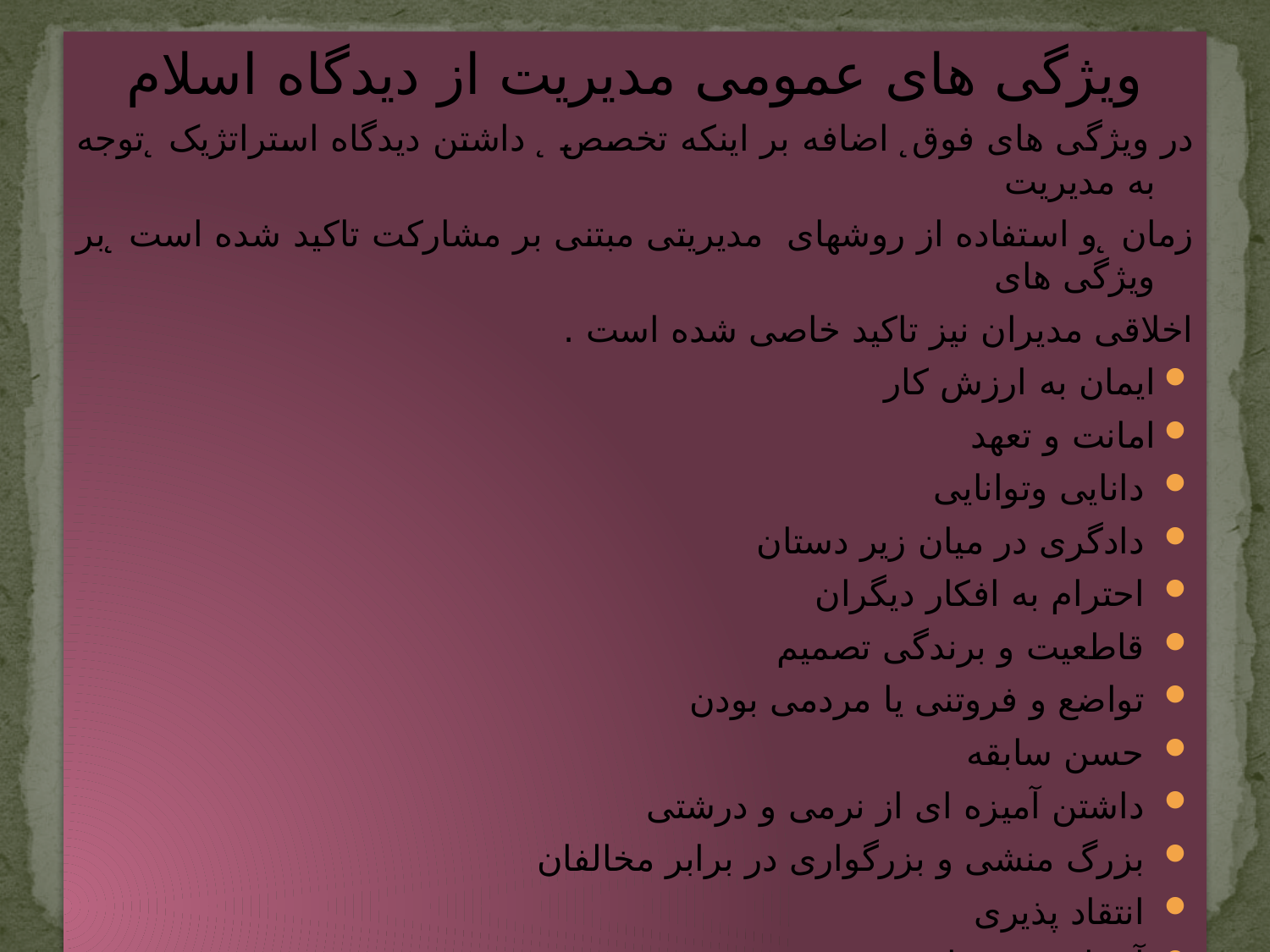

ویژگی های عمومی مدیریت از دیدگاه اسلام
در ویژگی های فوق̨  اضافه بر اینکه تخصص ̨  داشتن دیدگاه استراتژیک ̨ توجه به مدیریت
زمان ̨ و استفاده از روشهای  مدیریتی مبتنی بر مشارکت تاکید شده است ̨ بر ویژگی های
اخلاقی مدیران نیز تاکید خاصی شده است .
ایمان به ارزش کار
امانت و تعهد
 دانایی وتوانایی
 دادگری در میان زیر دستان
 احترام به افکار دیگران
 قاطعیت و برندگی تصمیم
 تواضع و فروتنی یا مردمی بودن
 حسن سابقه
 داشتن آمیزه ای از نرمی و درشتی
 بزرگ منشی و بزرگواری در برابر مخالفان
 انتقاد پذیری
 آشنایی به زمان
 دور اندیشی